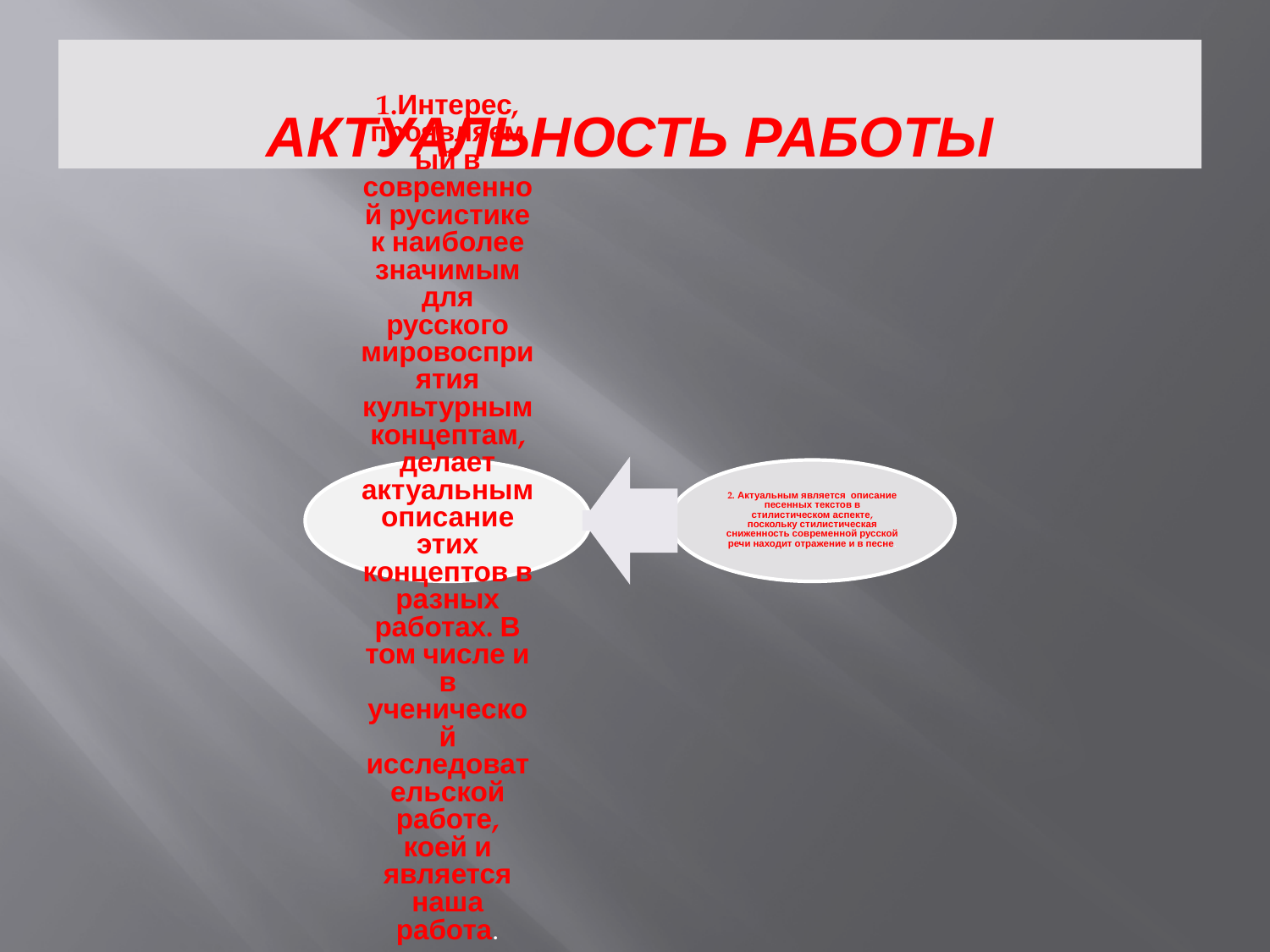

# Актуальность работы
1.Интерес, проявляемый в современной русистике к наиболее значимым для русского мировосприятия культурным концептам, делает актуальным описание этих концептов в разных работах. В том числе и в ученической исследовательской работе, коей и является наша работа.
2. Актуальным является  описание песенных текстов в стилистическом аспекте, поскольку стилистическая сниженность современной русской речи находит отражение и в песне.